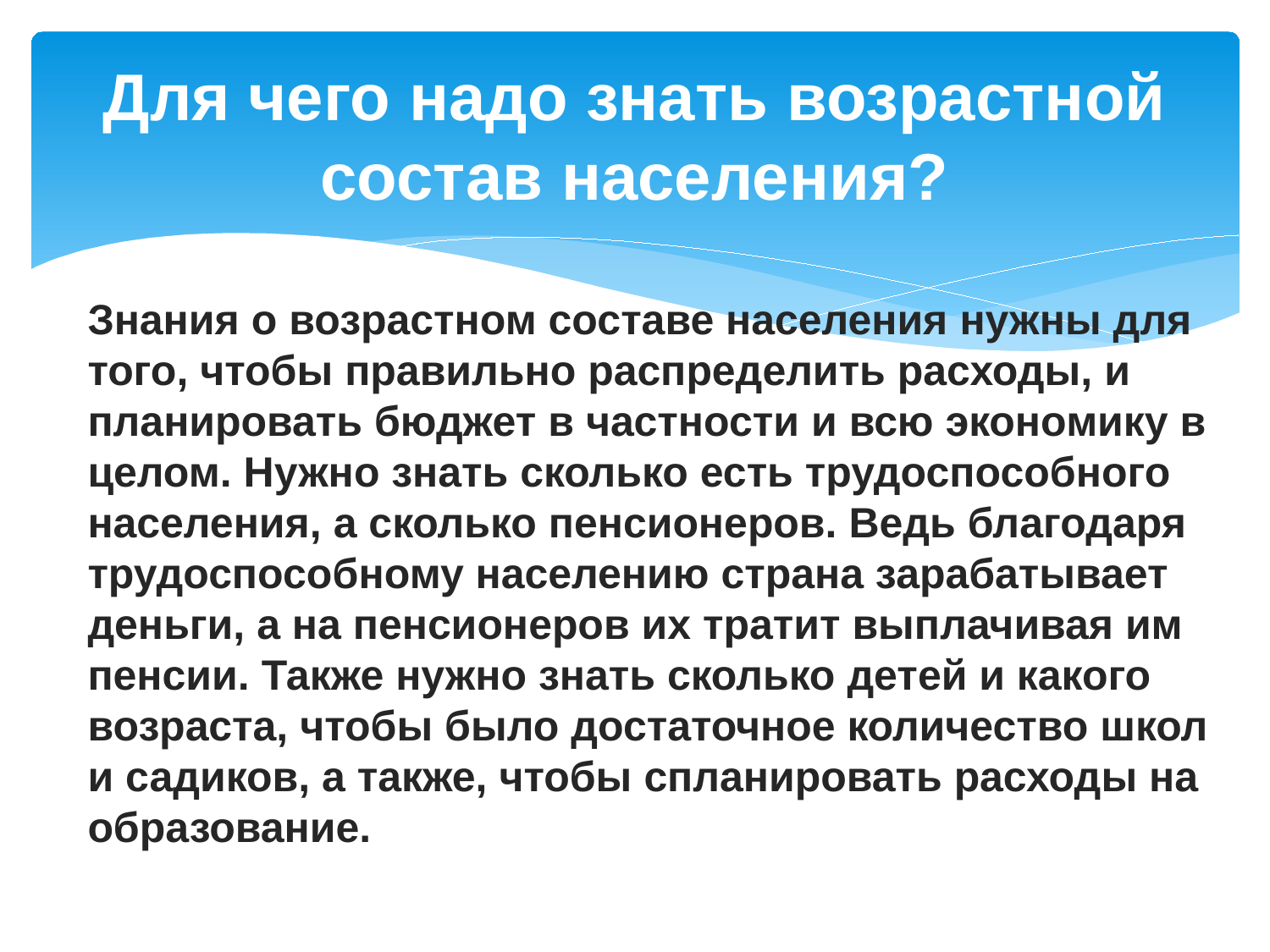

# Для чего надо знать возрастной состав населения?
Знания о возрастном составе населения нужны для того, чтобы правильно распределить расходы, и планировать бюджет в частности и всю экономику в целом. Нужно знать сколько есть трудоспособного населения, а сколько пенсионеров. Ведь благодаря трудоспособному населению страна зарабатывает деньги, а на пенсионеров их тратит выплачивая им пенсии. Также нужно знать сколько детей и какого возраста, чтобы было достаточное количество школ и садиков, а также, чтобы спланировать расходы на образование.